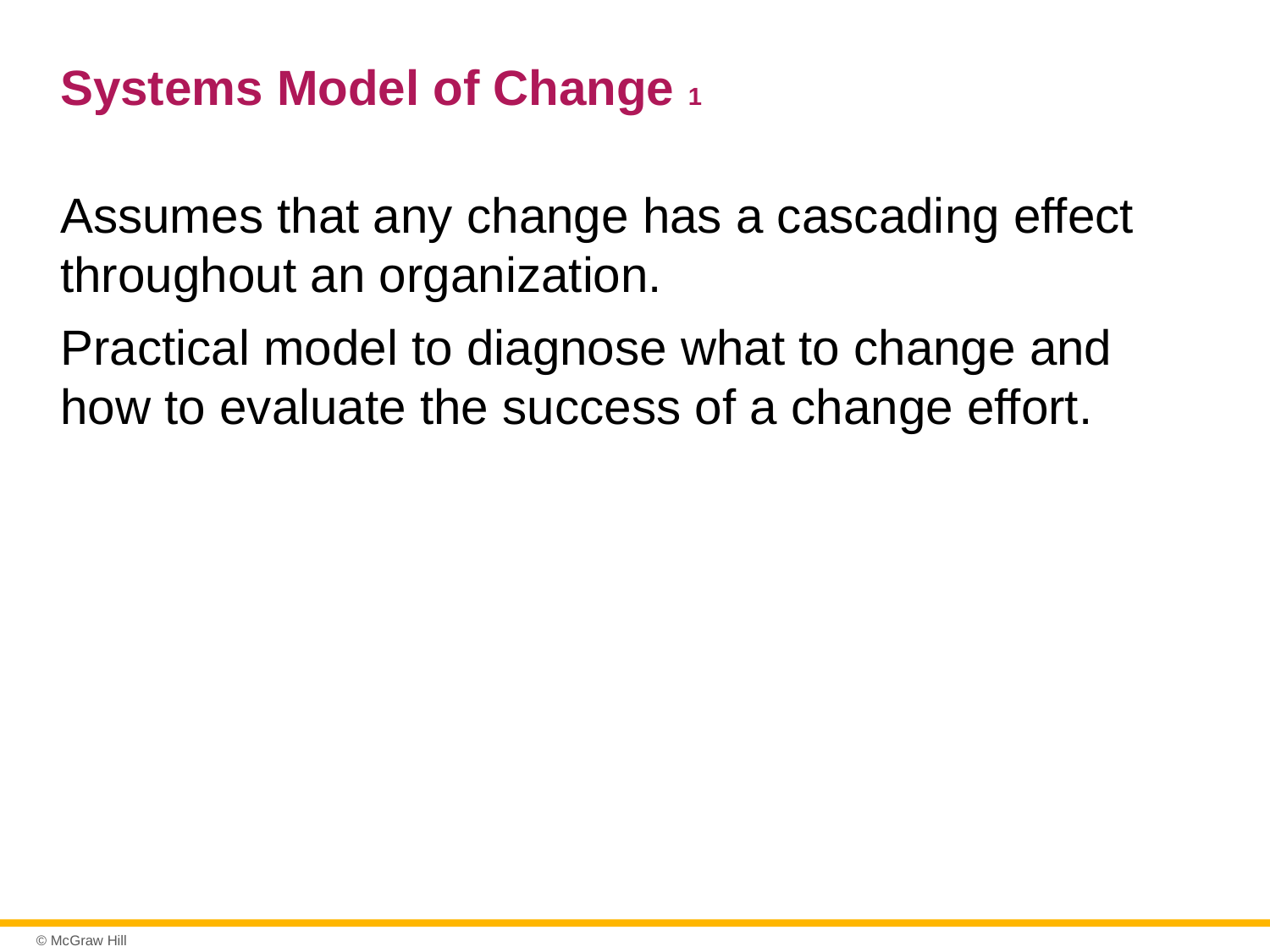

# Systems Model of Change 1
Assumes that any change has a cascading effect throughout an organization.
Practical model to diagnose what to change and how to evaluate the success of a change effort.